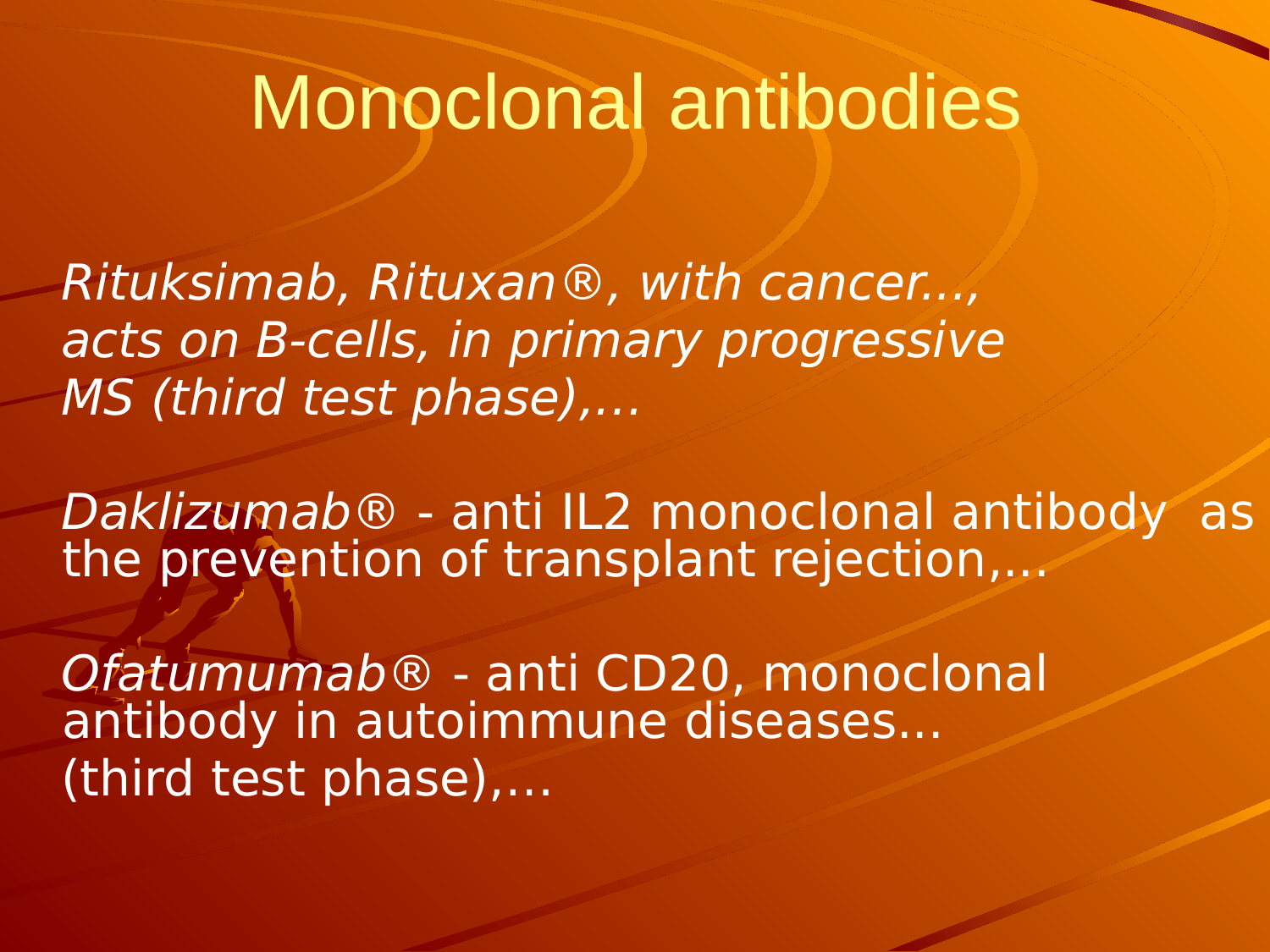

# Monoclonal antibodies
   Rituksimab, Rituxan®, with cancer...,
   acts on B-cells, in primary progressive
   MS (third test phase),…

   Daklizumab® - anti IL2 monoclonal antibody  as the prevention of transplant rejection,...

   Ofatumumab® - anti CD20, monoclonal antibody in autoimmune diseases...
   (third test phase),…